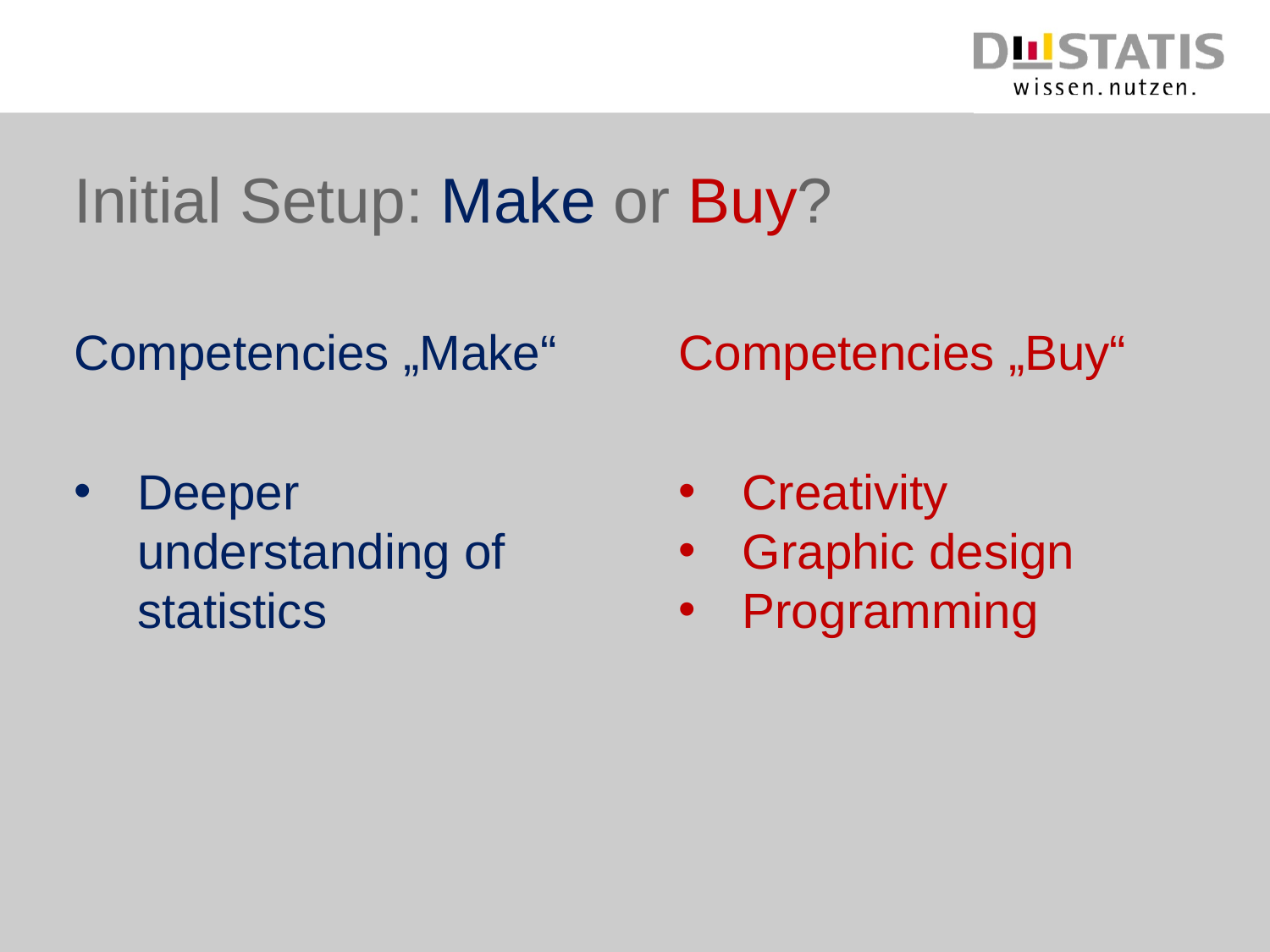

# Initial Setup: Make or Buy?
Competencies „Make“

Deeper understanding of statistics
Competencies „Buy“

Creativity
Graphic design
Programming